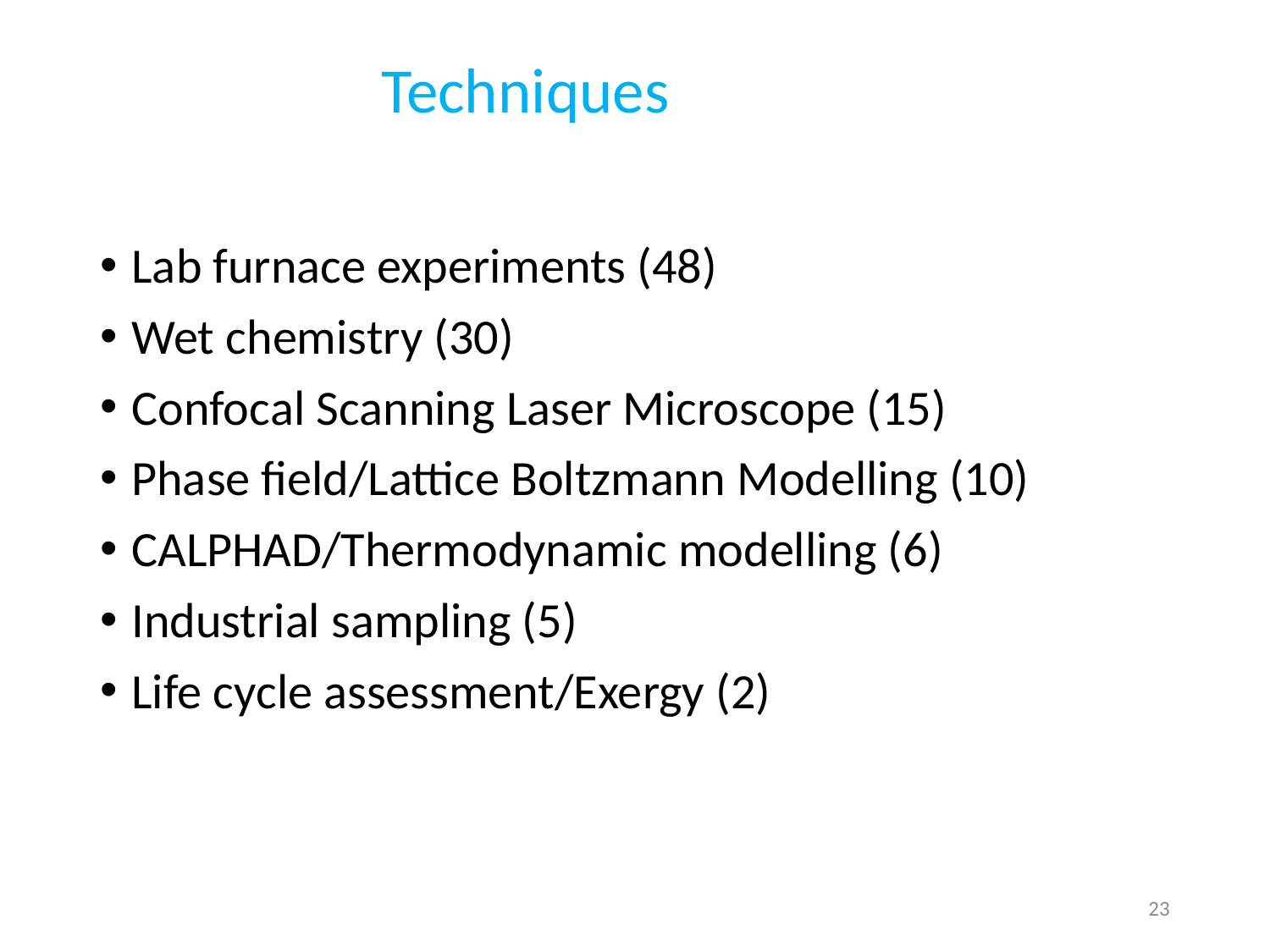

# Techniques
Lab furnace experiments (48)
Wet chemistry (30)
Confocal Scanning Laser Microscope (15)
Phase field/Lattice Boltzmann Modelling (10)
CALPHAD/Thermodynamic modelling (6)
Industrial sampling (5)
Life cycle assessment/Exergy (2)

23